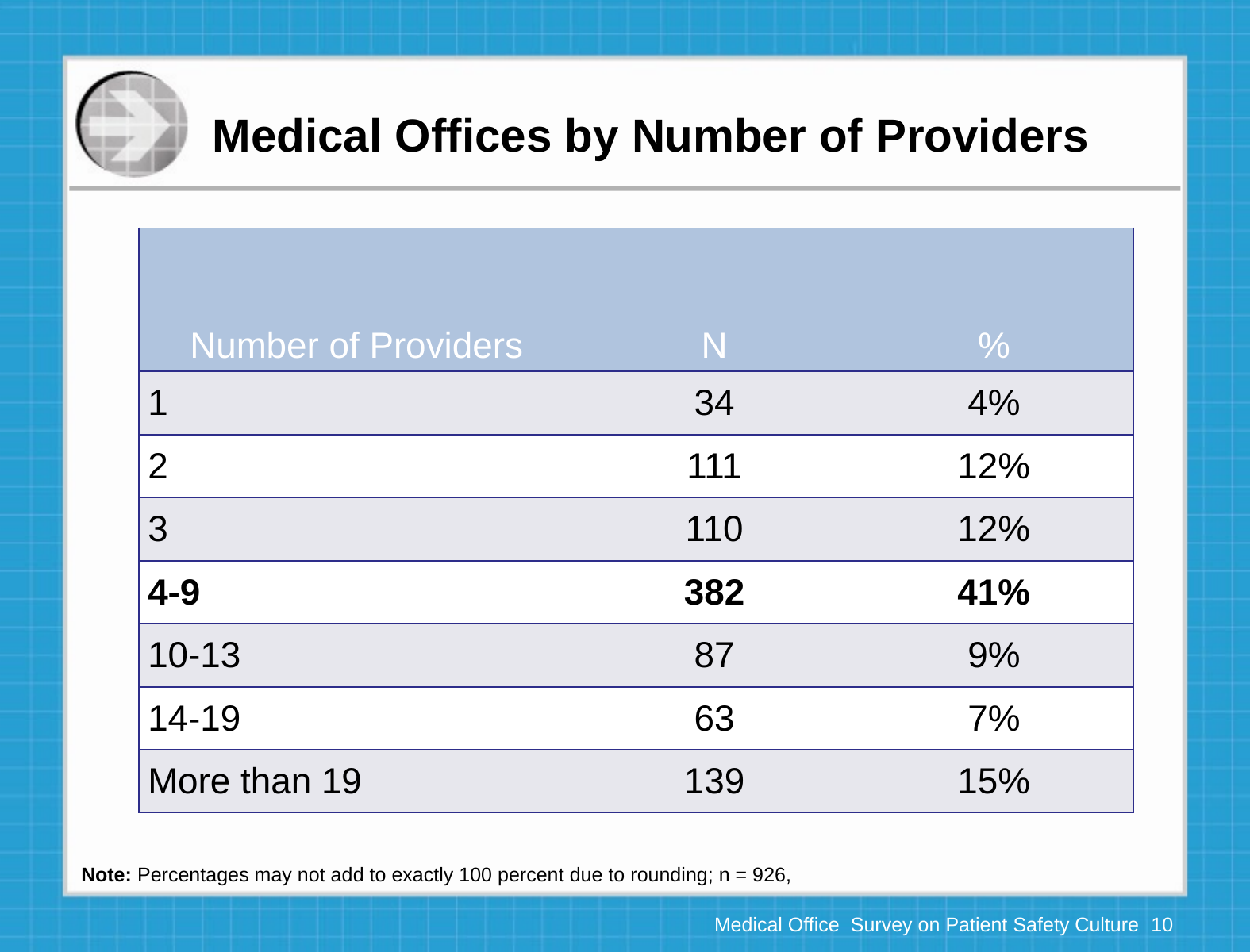

# Medical Offices by Number of Providers
| Number of Providers | N | % |
| --- | --- | --- |
| 1 | 34 | 4% |
| 2 | 111 | 12% |
| 3 | 110 | 12% |
| 4-9 | 382 | 41% |
| 10-13 | 87 | 9% |
| 14-19 | 63 | 7% |
| More than 19 | 139 | 15% |
Note: Percentages may not add to exactly 100 percent due to rounding; n = 926,